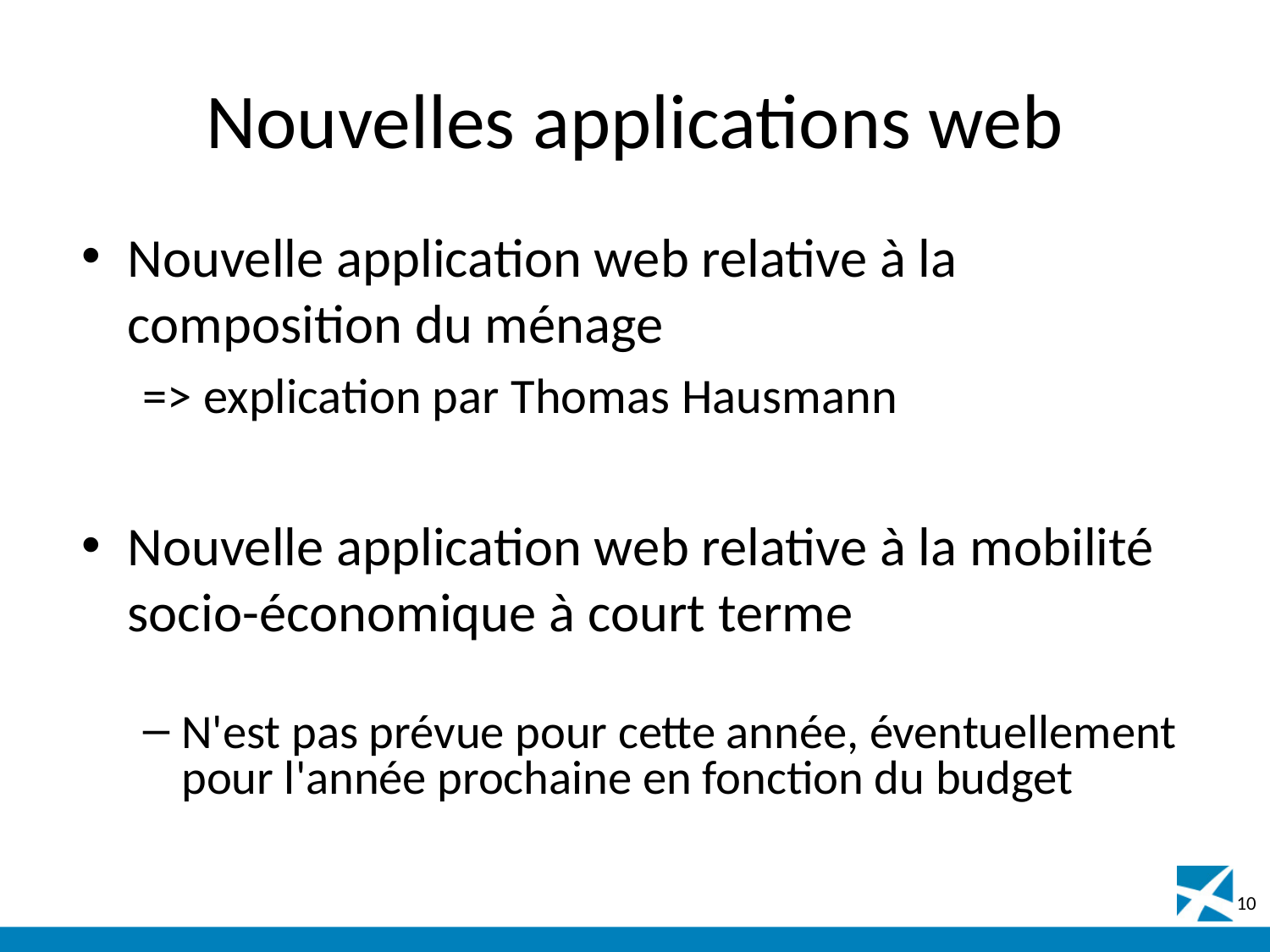

# Nouvelles applications web
Nouvelle application web relative à la composition du ménage
=> explication par Thomas Hausmann

Nouvelle application web relative à la mobilité socio-économique à court terme

N'est pas prévue pour cette année, éventuellement pour l'année prochaine en fonction du budget